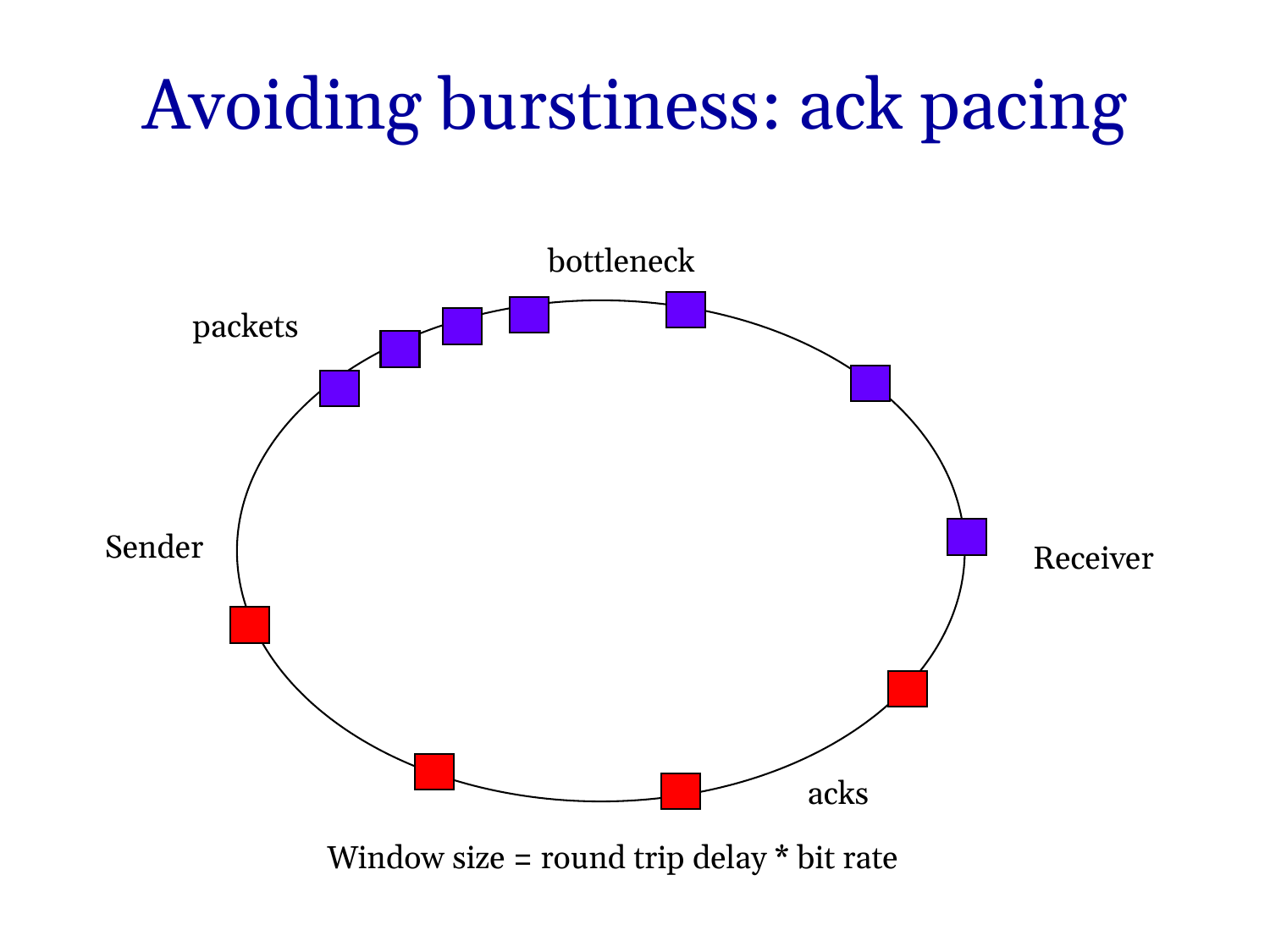

# Avoiding burstiness: ack pacing
bottleneck

packets

Sender

Receiver

acks

Window size = round trip delay * bit rate